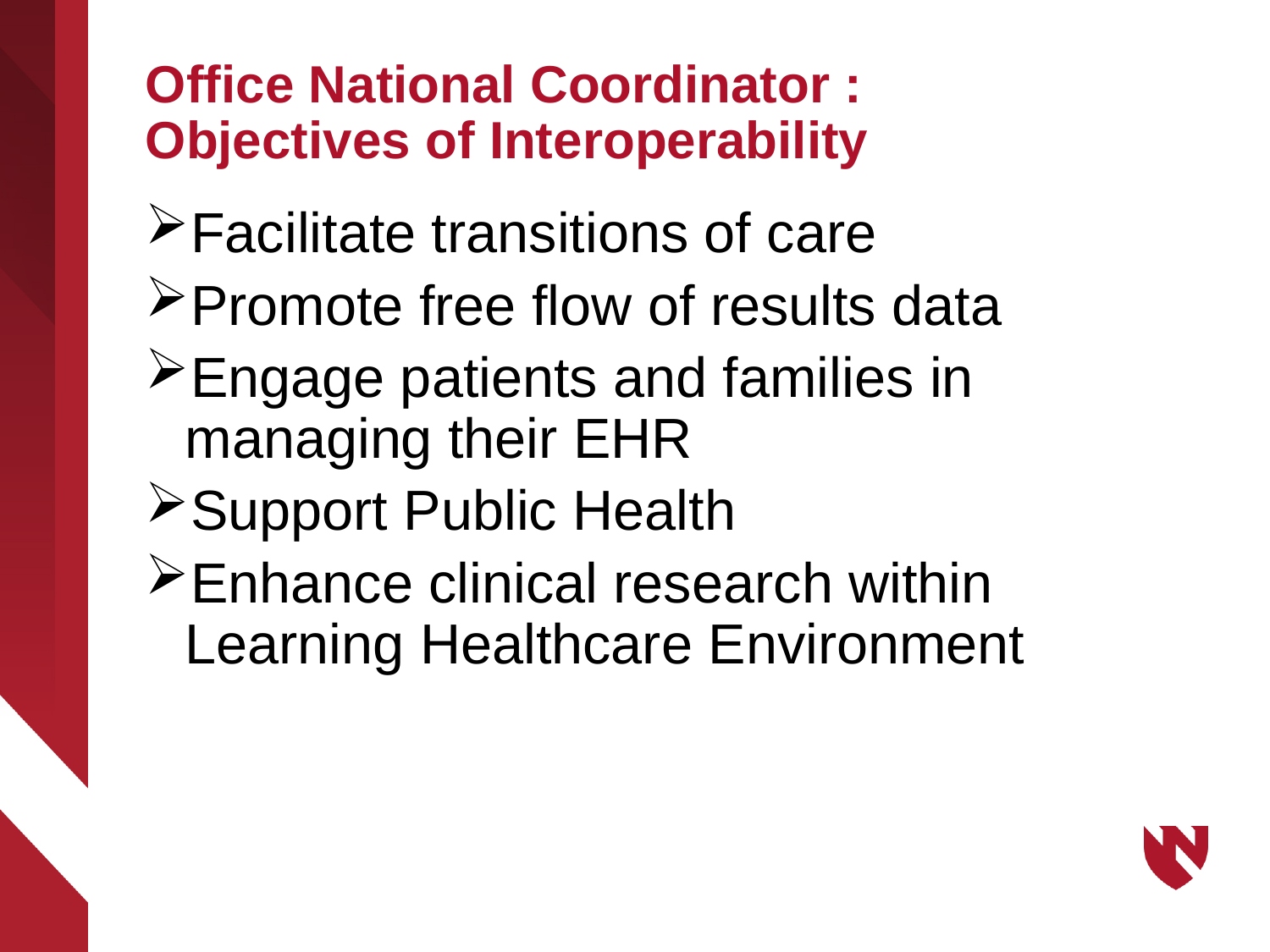

# Office National Coordinator : Objectives of Interoperability
Facilitate transitions of care
Promote free flow of results data
Engage patients and families in managing their EHR
Support Public Health
Enhance clinical research within Learning Healthcare Environment